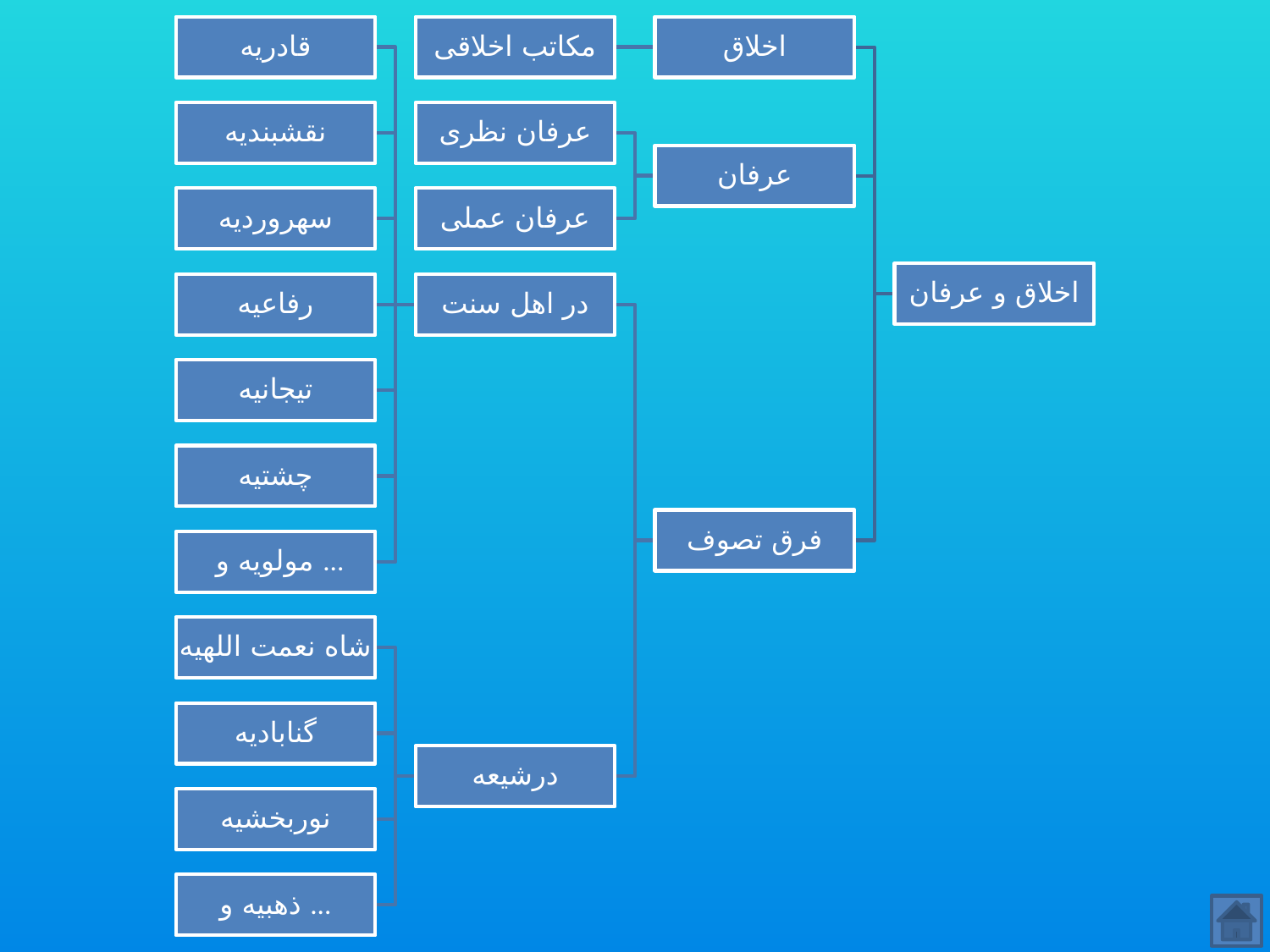

اخلاق و عرفان
اخلاق
مکاتب اخلاقی
عرفان
عرفان نظری
عرفان عملی
فرق تصوف
در اهل سنت
قادریه
نقشبندیه
سهروردیه
رفاعیه
تیجانیه
چشتیه
 مولویه و ...
درشیعه
شاه نعمت اللهیه
گنابادیه
نوربخشیه
ذهبیه و ...